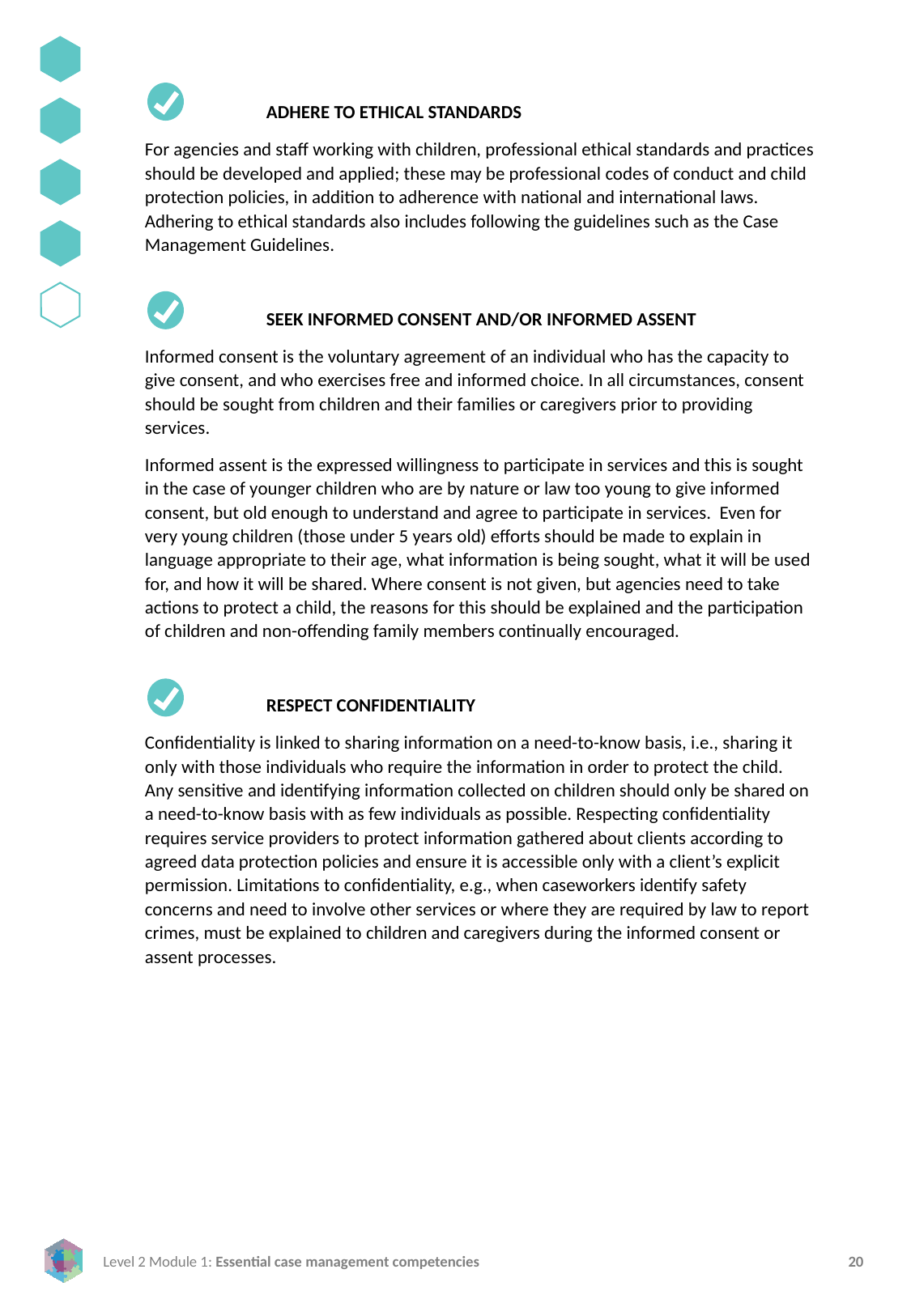

ADHERE TO ETHICAL STANDARDS
For agencies and staff working with children, professional ethical standards and practices should be developed and applied; these may be professional codes of conduct and child protection policies, in addition to adherence with national and international laws. Adhering to ethical standards also includes following the guidelines such as the Case Management Guidelines.

	SEEK INFORMED CONSENT AND/OR INFORMED ASSENT
Informed consent is the voluntary agreement of an individual who has the capacity to give consent, and who exercises free and informed choice. In all circumstances, consent should be sought from children and their families or caregivers prior to providing services.
Informed assent is the expressed willingness to participate in services and this is sought in the case of younger children who are by nature or law too young to give informed consent, but old enough to understand and agree to participate in services.  Even for very young children (those under 5 years old) efforts should be made to explain in language appropriate to their age, what information is being sought, what it will be used for, and how it will be shared. Where consent is not given, but agencies need to take actions to protect a child, the reasons for this should be explained and the participation of children and non-offending family members continually encouraged.

	RESPECT CONFIDENTIALITY
Confidentiality is linked to sharing information on a need-to-know basis, i.e., sharing it only with those individuals who require the information in order to protect the child. Any sensitive and identifying information collected on children should only be shared on a need-to-know basis with as few individuals as possible. Respecting confidentiality requires service providers to protect information gathered about clients according to agreed data protection policies and ensure it is accessible only with a client’s explicit permission. Limitations to confidentiality, e.g., when caseworkers identify safety concerns and need to involve other services or where they are required by law to report crimes, must be explained to children and caregivers during the informed consent or assent processes.